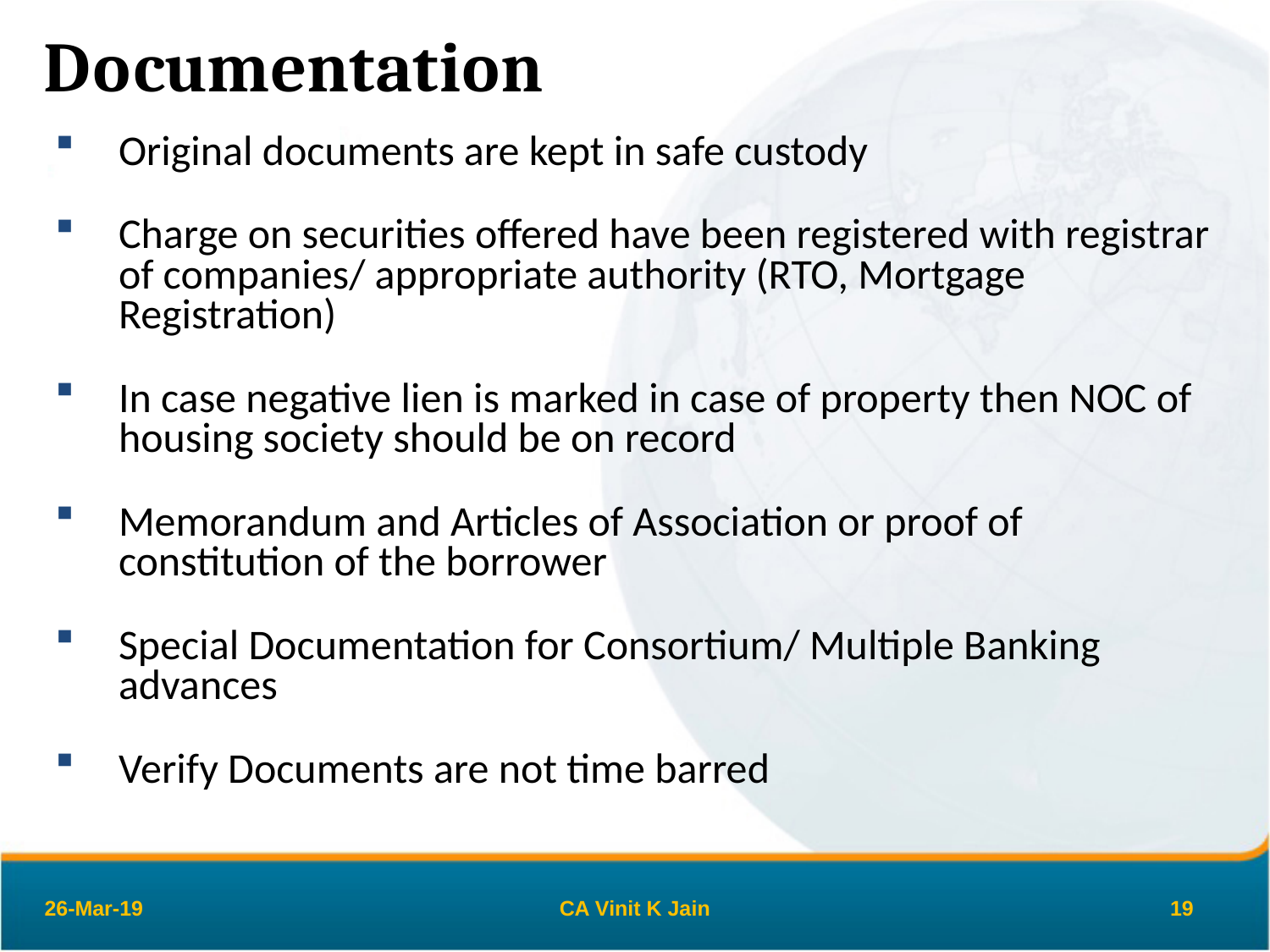

Documentation
Original documents are kept in safe custody

Charge on securities offered have been registered with registrar of companies/ appropriate authority (RTO, Mortgage Registration)

In case negative lien is marked in case of property then NOC of housing society should be on record

Memorandum and Articles of Association or proof of constitution of the borrower

Special Documentation for Consortium/ Multiple Banking advances

Verify Documents are not time barred
26-Mar-19
CA Vinit K Jain
19